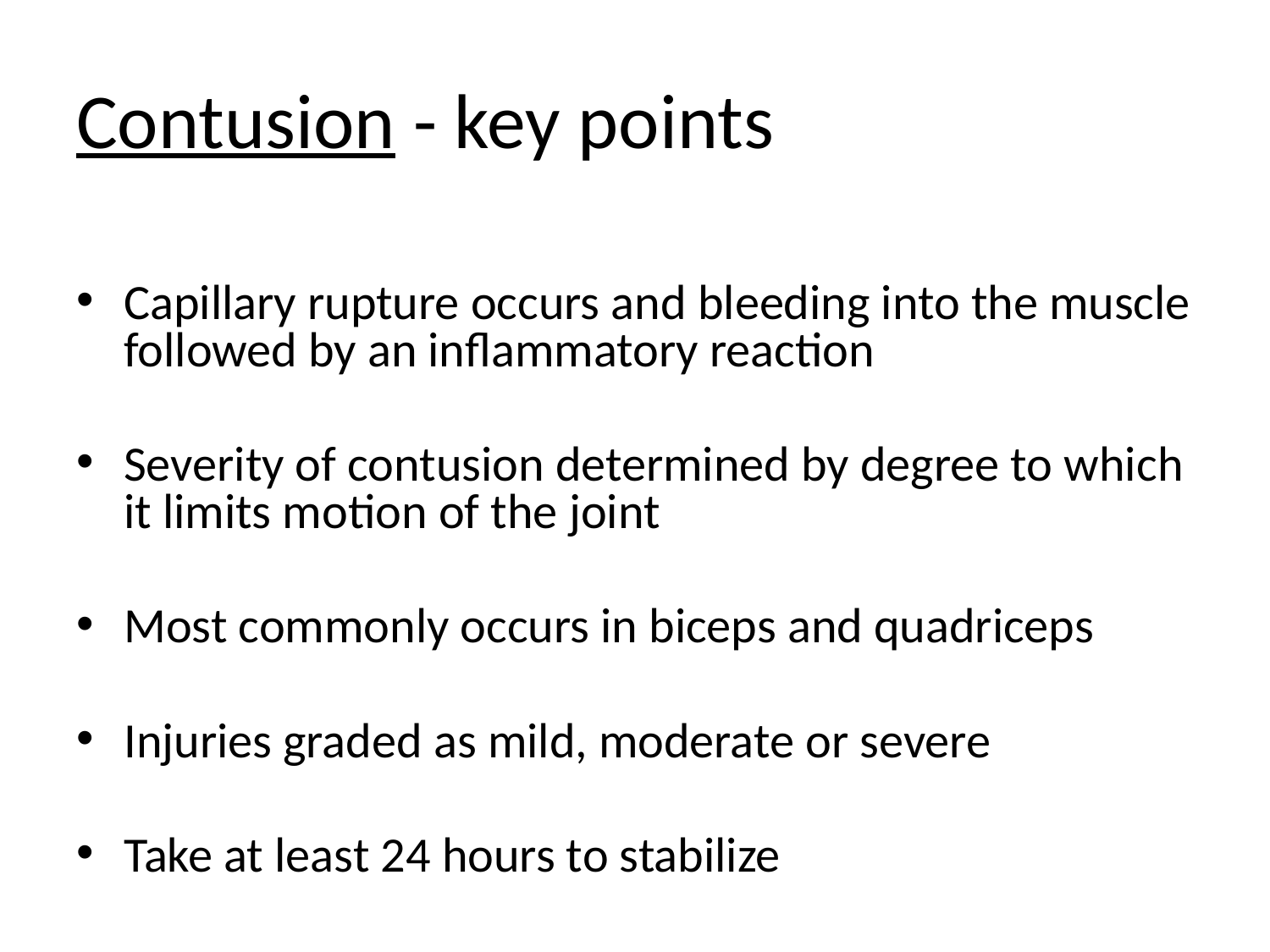

# Contusion - key points
Capillary rupture occurs and bleeding into the muscle followed by an inflammatory reaction

Severity of contusion determined by degree to which it limits motion of the joint

Most commonly occurs in biceps and quadriceps

Injuries graded as mild, moderate or severe

Take at least 24 hours to stabilize